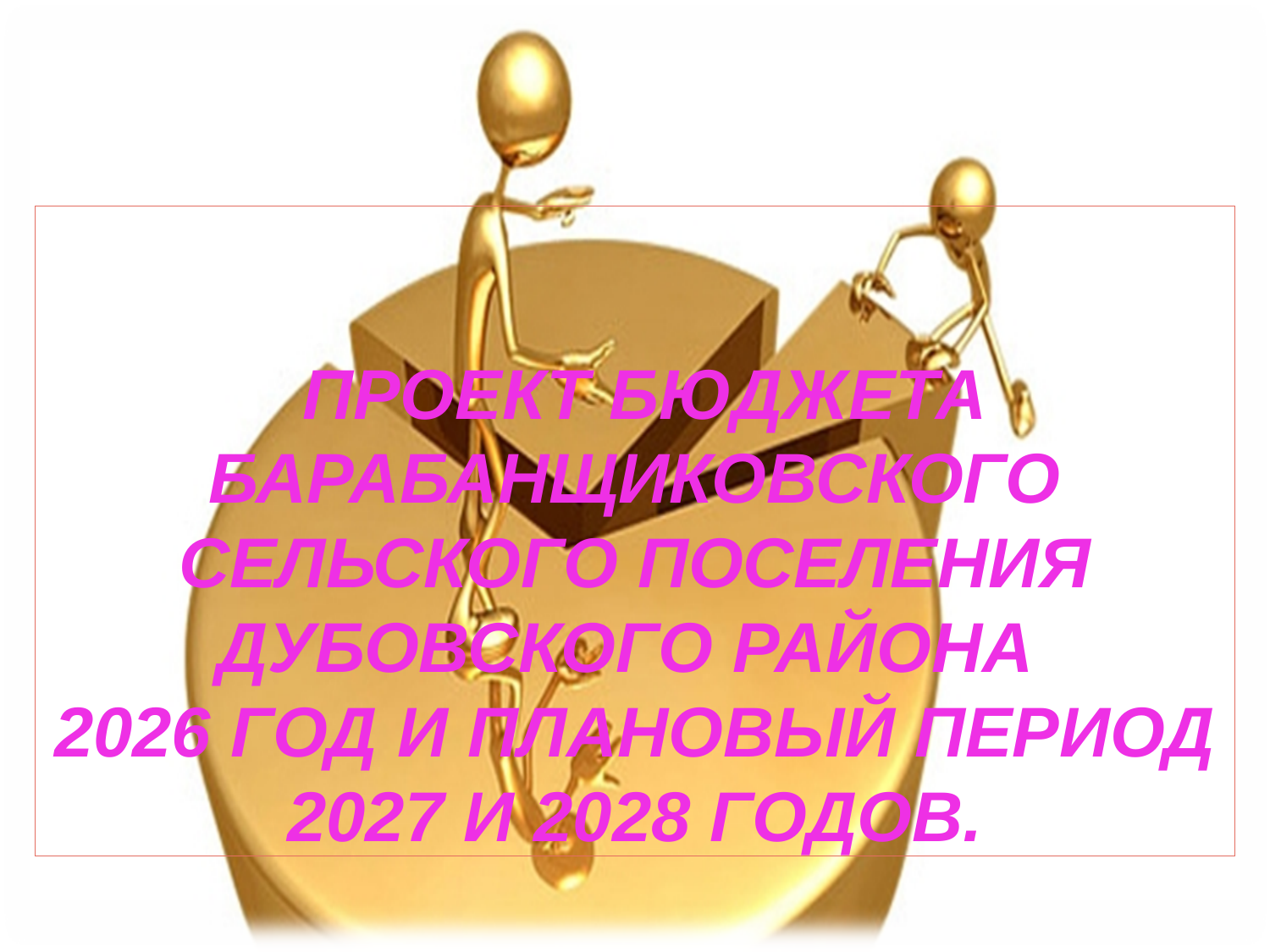

# ПРОЕКТ бюджета Барабанщиковского сельского поселения Дубовского района 2026 год и плановый период 2027 и 2028 годов.